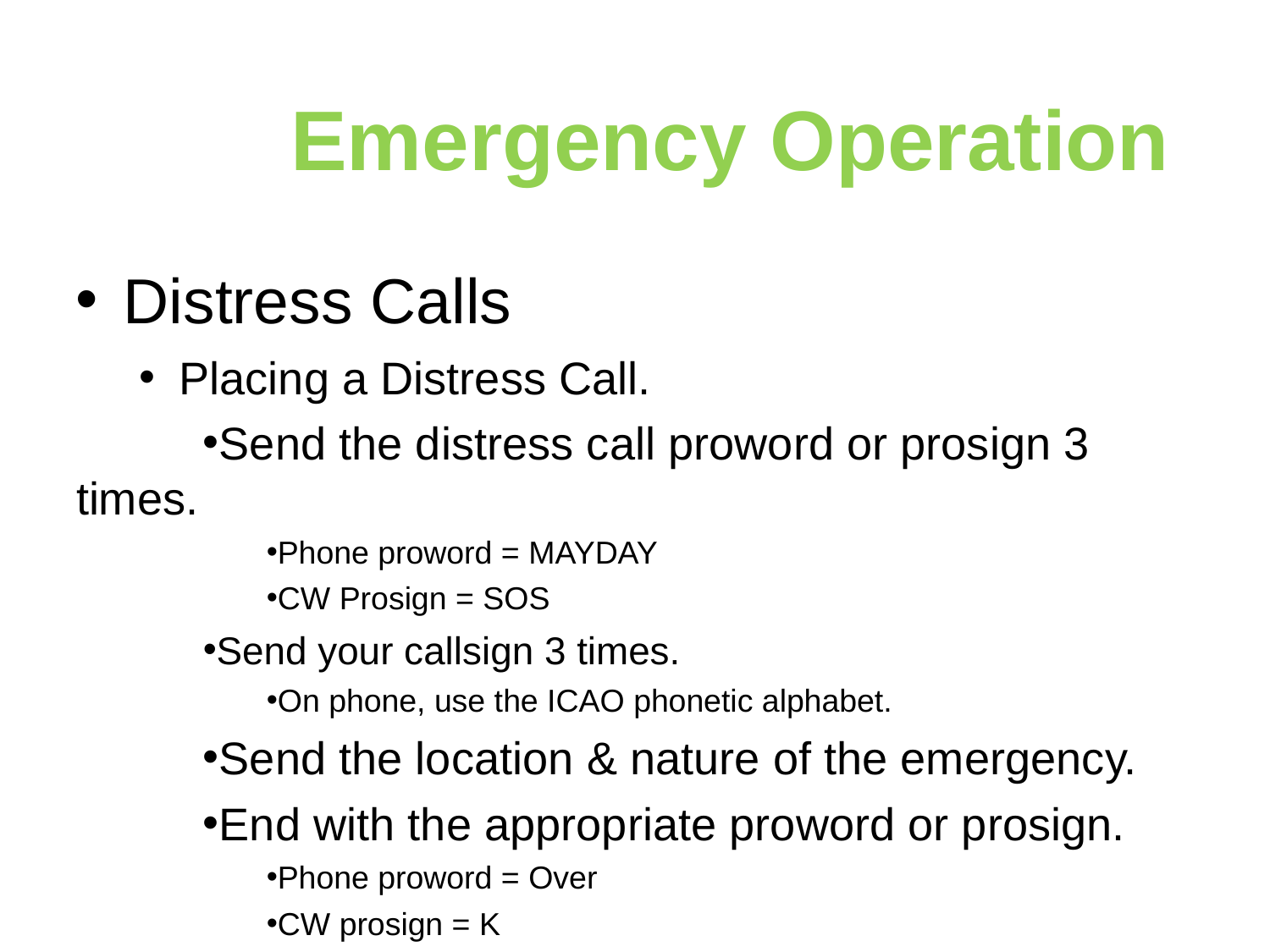

Emergency Operation
Distress Calls
Placing a Distress Call.
Send the distress call proword or prosign 3 times.
Phone proword = MAYDAY
CW Prosign = SOS
Send your callsign 3 times.
On phone, use the ICAO phonetic alphabet.
Send the location & nature of the emergency.
End with the appropriate proword or prosign.
Phone proword = Over
CW prosign = K